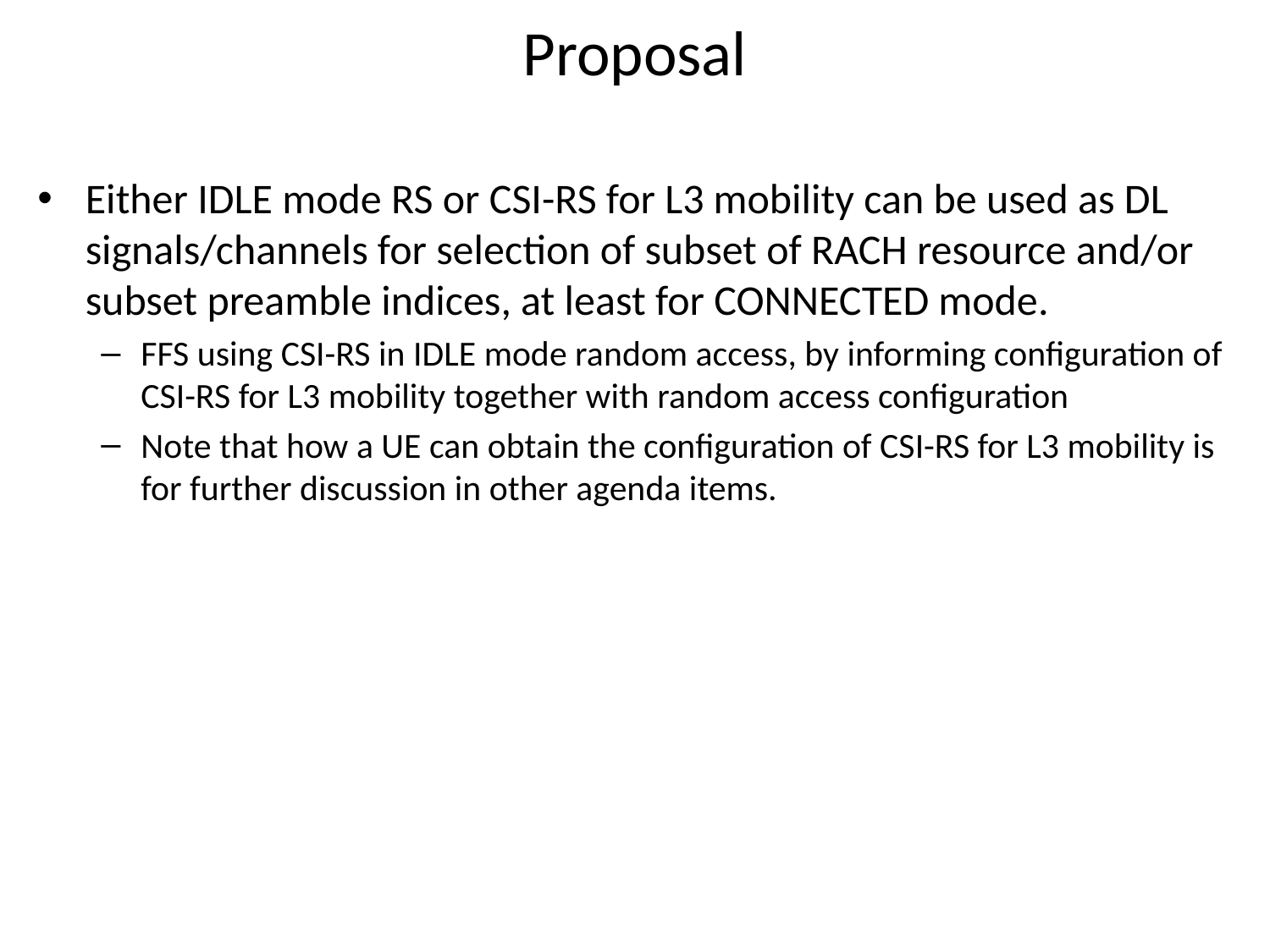

# Proposal

Either IDLE mode RS or CSI-RS for L3 mobility can be used as DL signals/channels for selection of subset of RACH resource and/or subset preamble indices, at least for CONNECTED mode.
FFS using CSI-RS in IDLE mode random access, by informing configuration of CSI-RS for L3 mobility together with random access configuration
Note that how a UE can obtain the configuration of CSI-RS for L3 mobility is for further discussion in other agenda items.